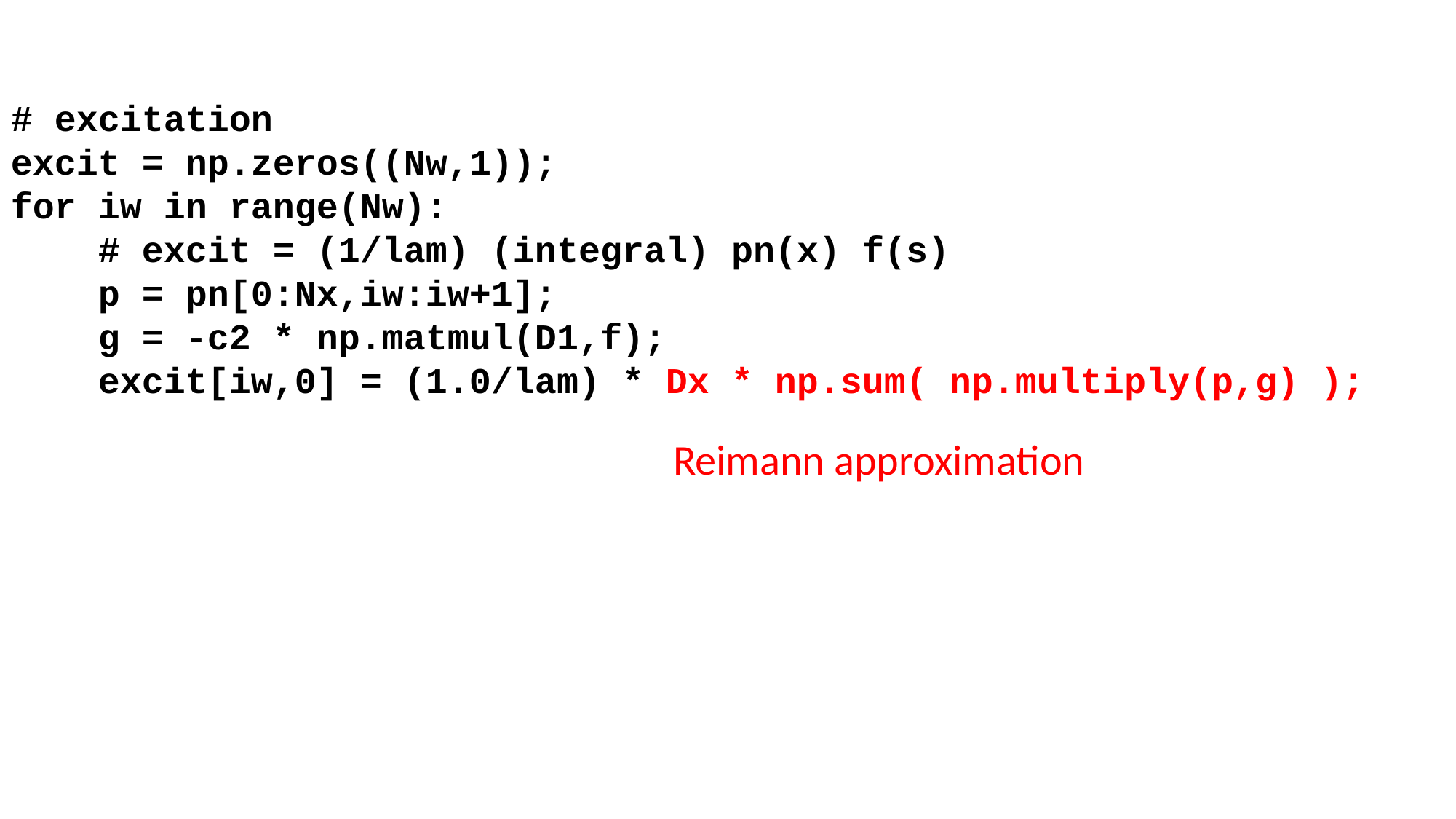

# excitation
excit = np.zeros((Nw,1));
for iw in range(Nw):
    # excit = (1/lam) (integral) pn(x) f(s)
    p = pn[0:Nx,iw:iw+1];
    g = -c2 * np.matmul(D1,f);
    excit[iw,0] = (1.0/lam) * Dx * np.sum( np.multiply(p,g) );
Reimann approximation